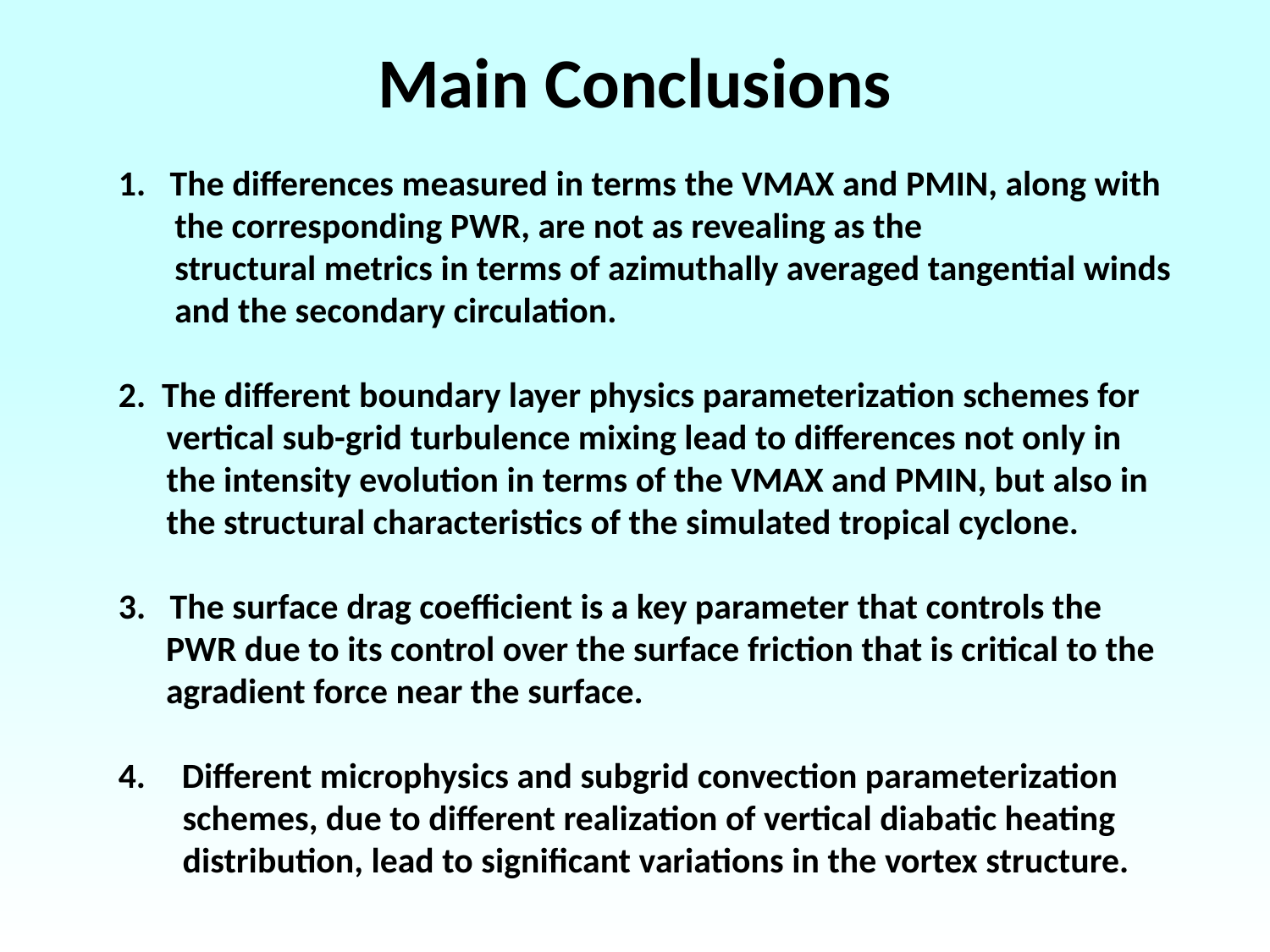

# Main Conclusions

1.   The differences measured in terms the VMAX and PMIN, along with
       the corresponding PWR, are not as revealing as the
       structural metrics in terms of azimuthally averaged tangential winds
       and the secondary circulation.

2.  The different boundary layer physics parameterization schemes for
      vertical sub-grid turbulence mixing lead to differences not only in
      the intensity evolution in terms of the VMAX and PMIN, but also in
      the structural characteristics of the simulated tropical cyclone.

3.   The surface drag coefficient is a key parameter that controls the PWR due to its control over the surface friction that is critical to the agradient force near the surface.

Different microphysics and subgrid convection parameterization
        schemes, due to different realization of vertical diabatic heating
        distribution, lead to significant variations in the vortex structure.